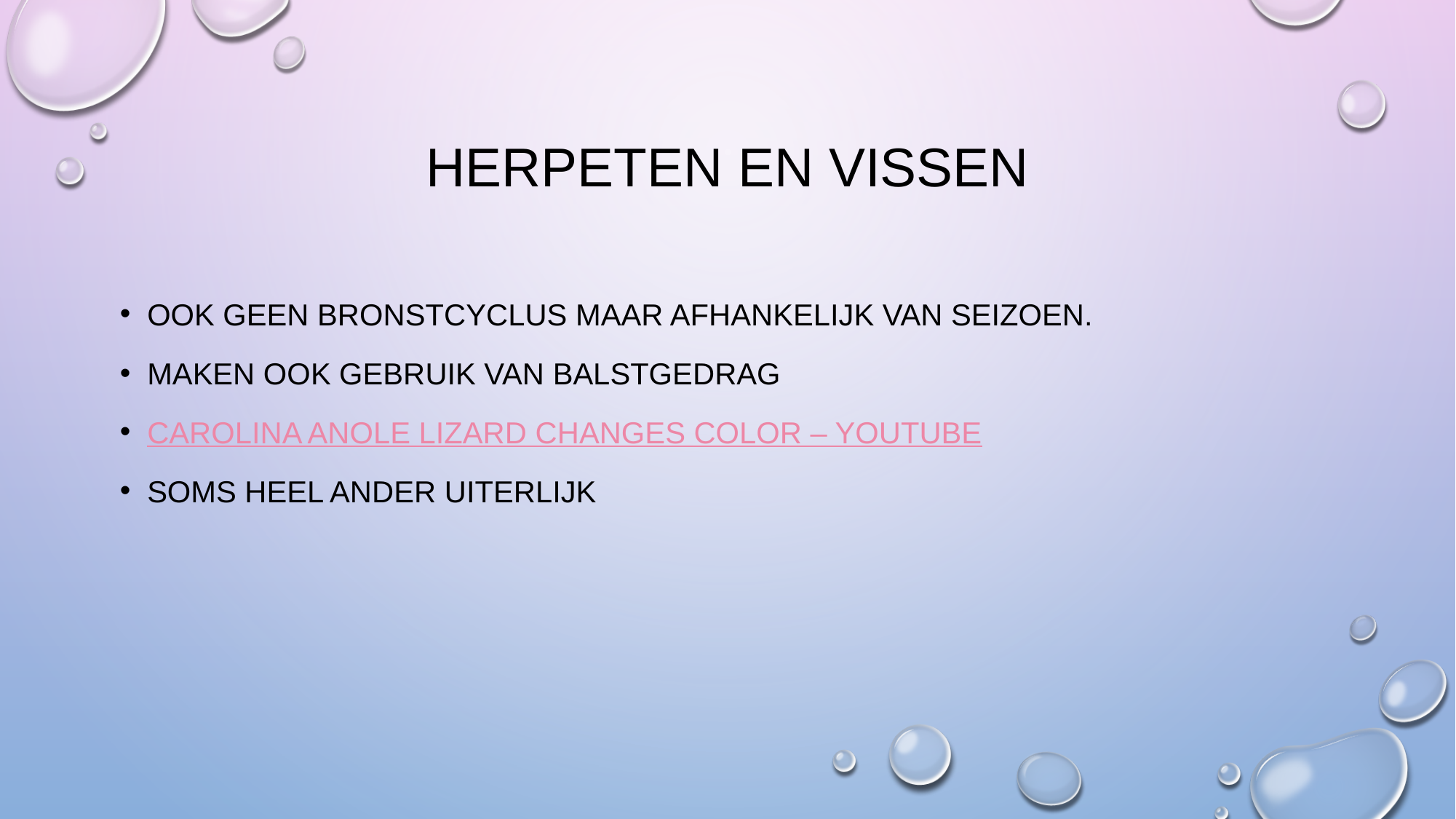

# Herpeten en vissen
Ook geen bronstcyclus maar afhankelijk van seizoen.
Maken ook gebruik van balstgedrag
Carolina Anole Lizard Changes Color – YouTube
Soms heel ander uiterlijk